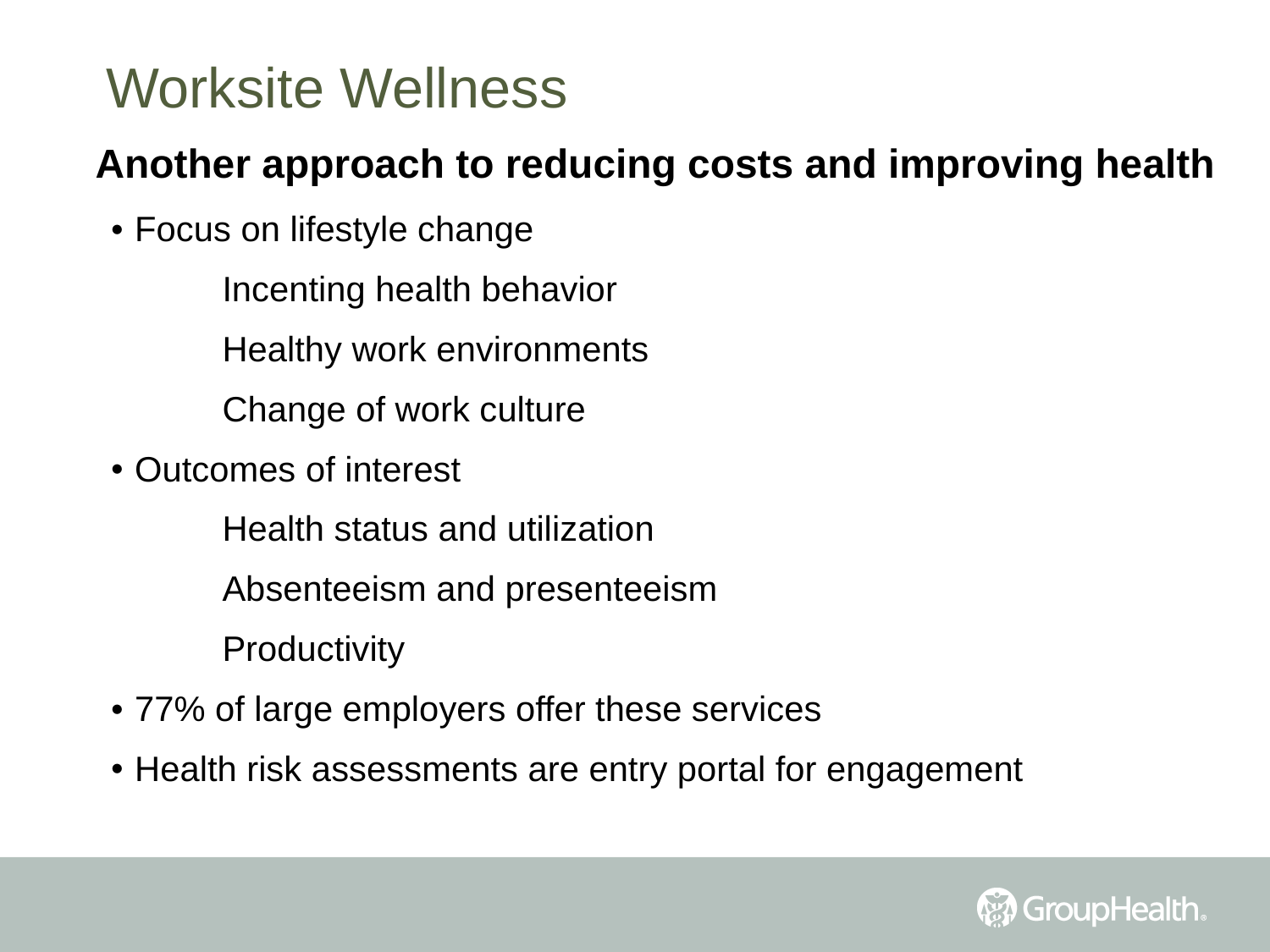

# Worksite Wellness
Another approach to reducing costs and improving health
Focus on lifestyle change
Incenting health behavior
Healthy work environments
Change of work culture
Outcomes of interest
Health status and utilization
Absenteeism and presenteeism
Productivity
77% of large employers offer these services
Health risk assessments are entry portal for engagement